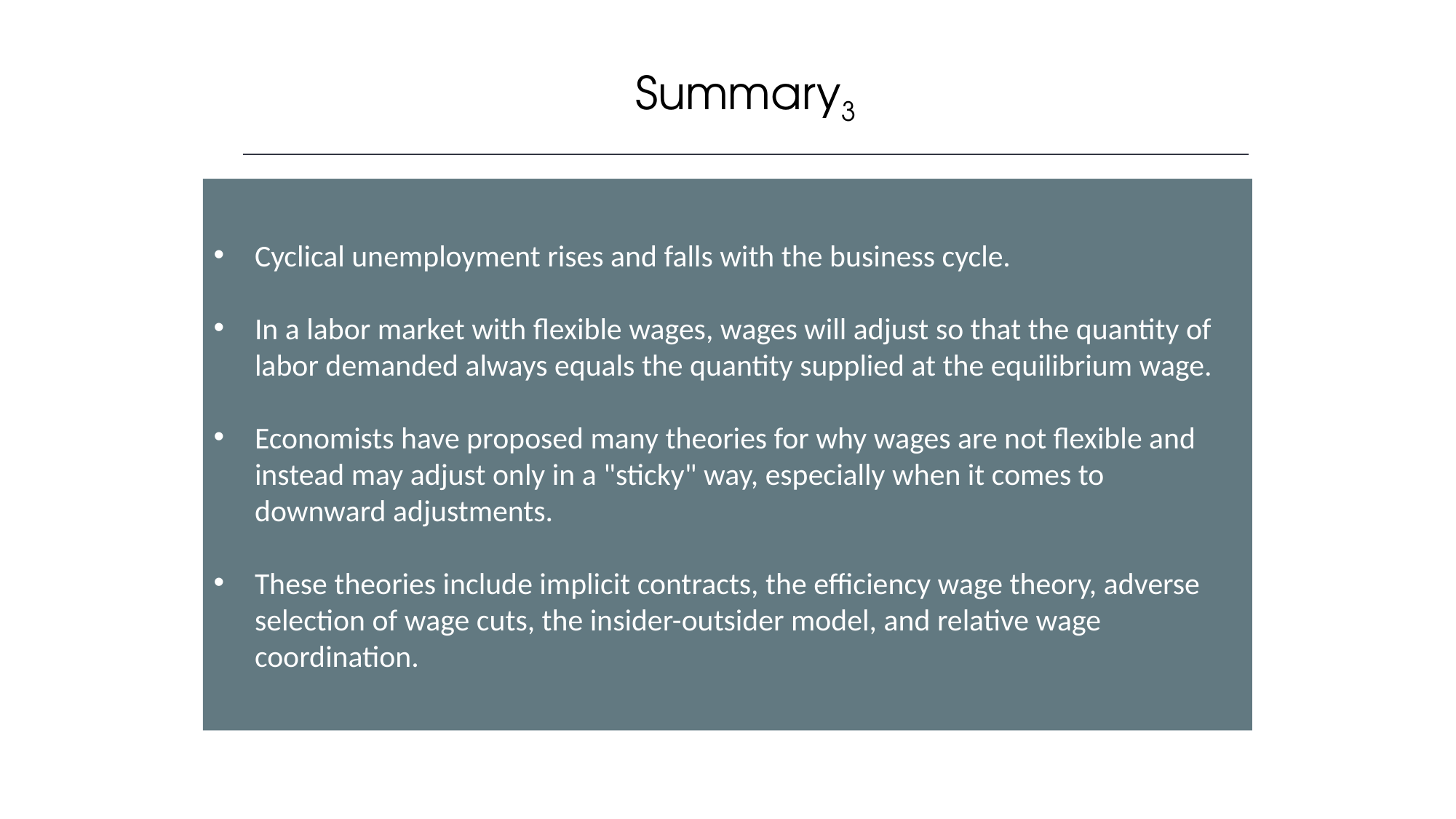

Summary3
Cyclical unemployment rises and falls with the business cycle.

In a labor market with flexible wages, wages will adjust so that the quantity of labor demanded always equals the quantity supplied at the equilibrium wage.

Economists have proposed many theories for why wages are not flexible and instead may adjust only in a "sticky" way, especially when it comes to downward adjustments.

These theories include implicit contracts, the efficiency wage theory, adverse selection of wage cuts, the insider-outsider model, and relative wage coordination.